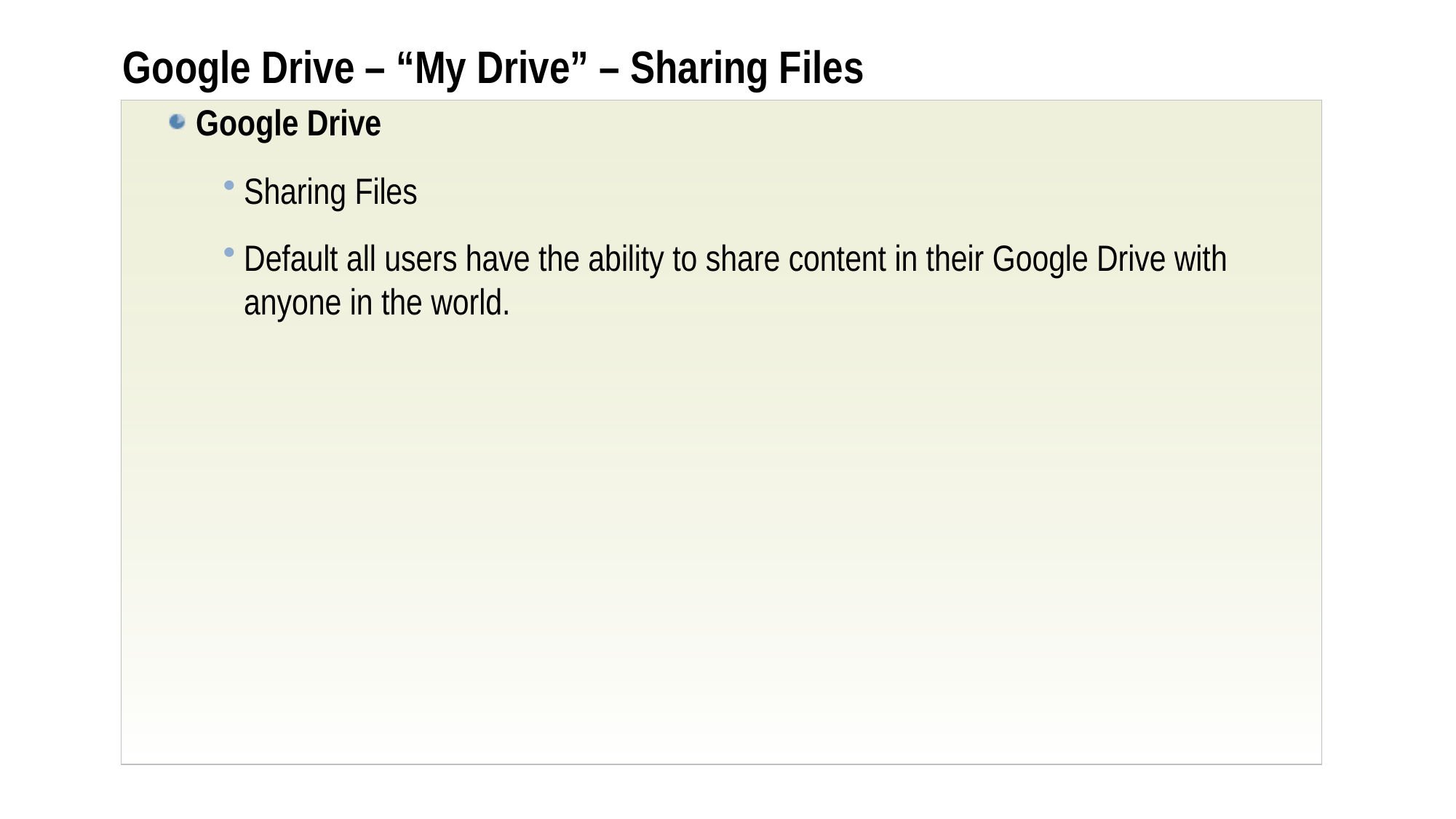

# Google Drive – “My Drive” – Sharing Files
Google Drive
Sharing Files
Default all users have the ability to share content in their Google Drive with anyone in the world.